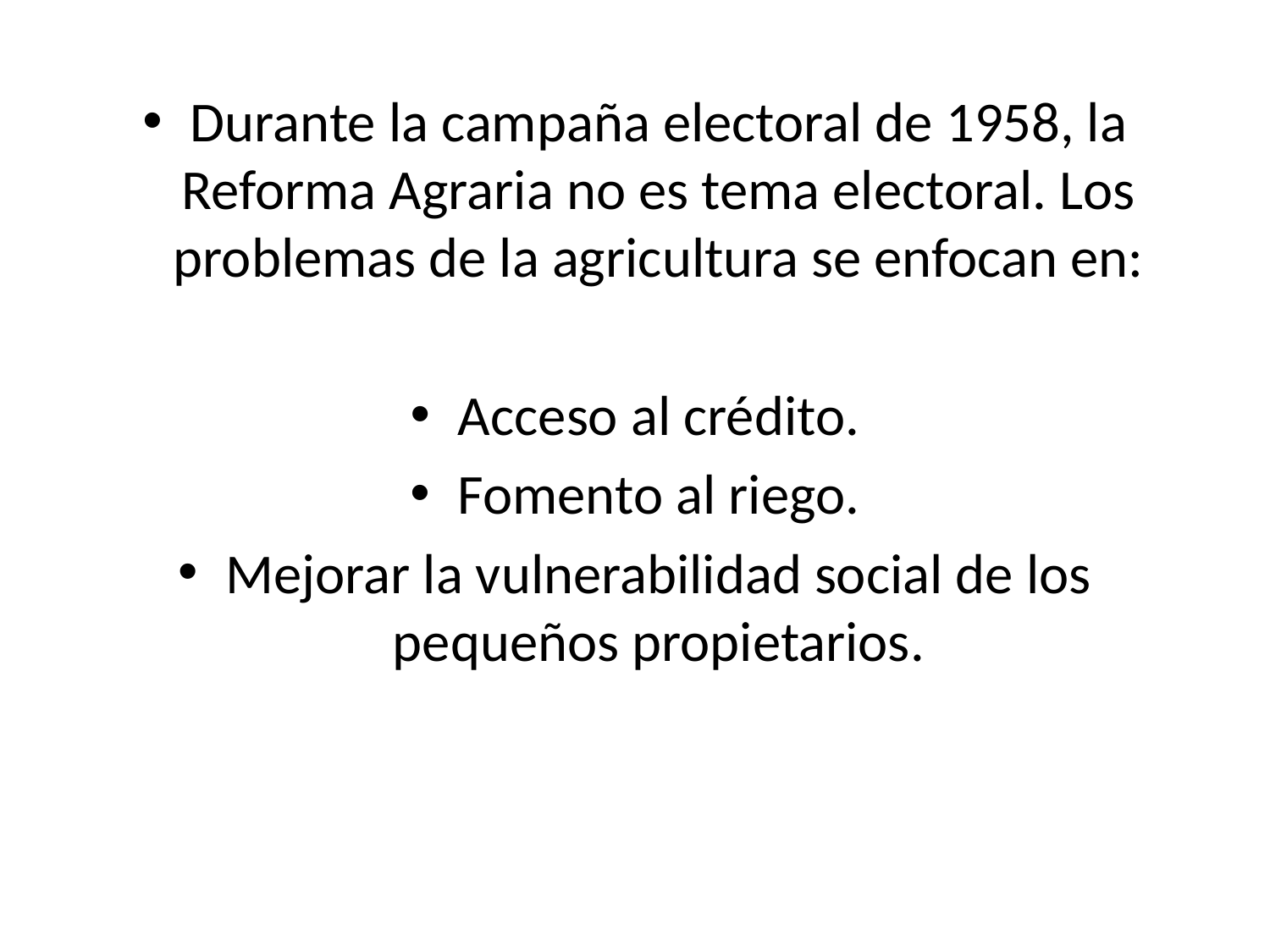

Durante la campaña electoral de 1958, la Reforma Agraria no es tema electoral. Los problemas de la agricultura se enfocan en:

Acceso al crédito.
Fomento al riego.
Mejorar la vulnerabilidad social de los pequeños propietarios.